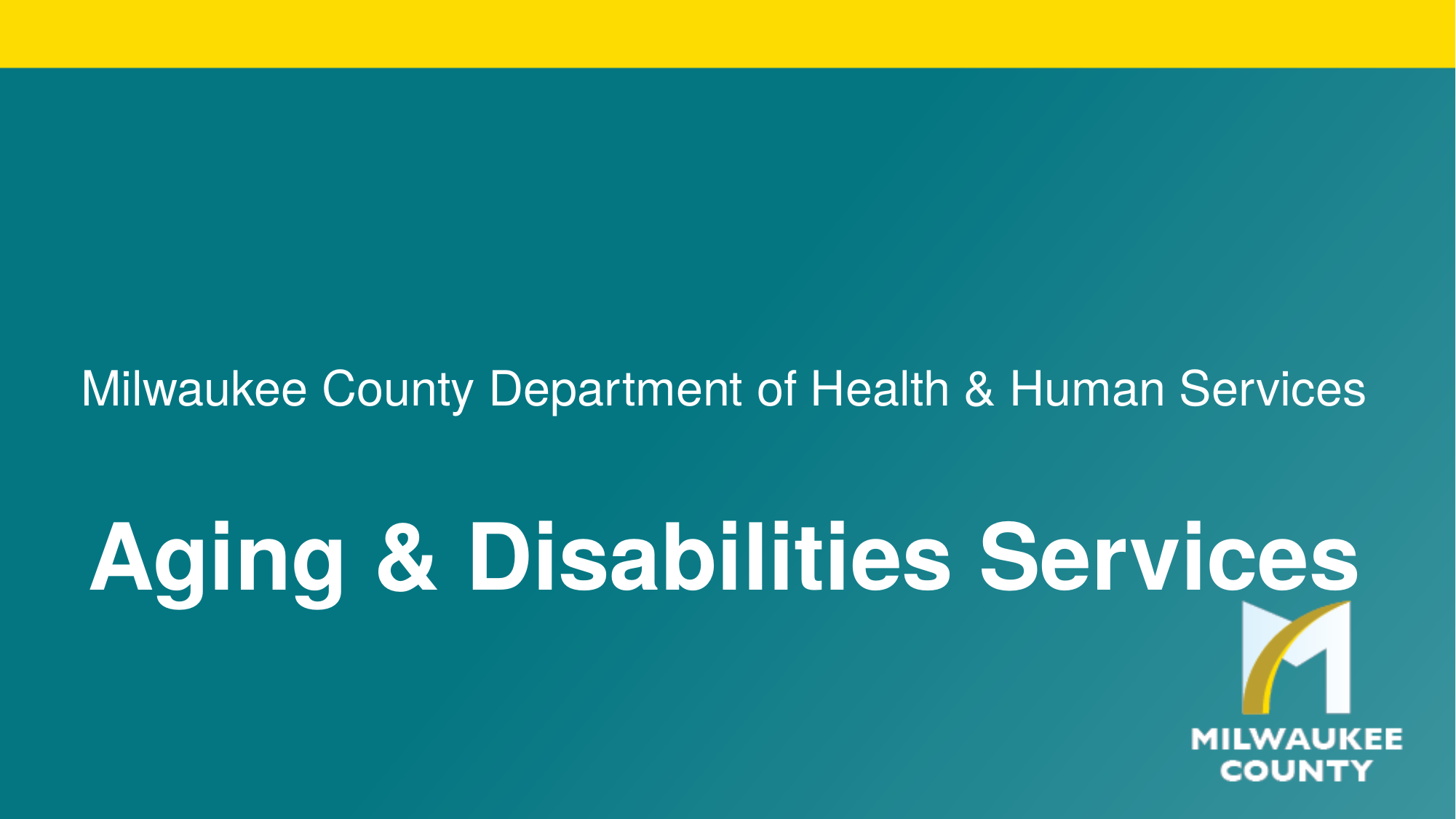

# Milwaukee County Department of Health & Human Services Aging & Disabilities Services